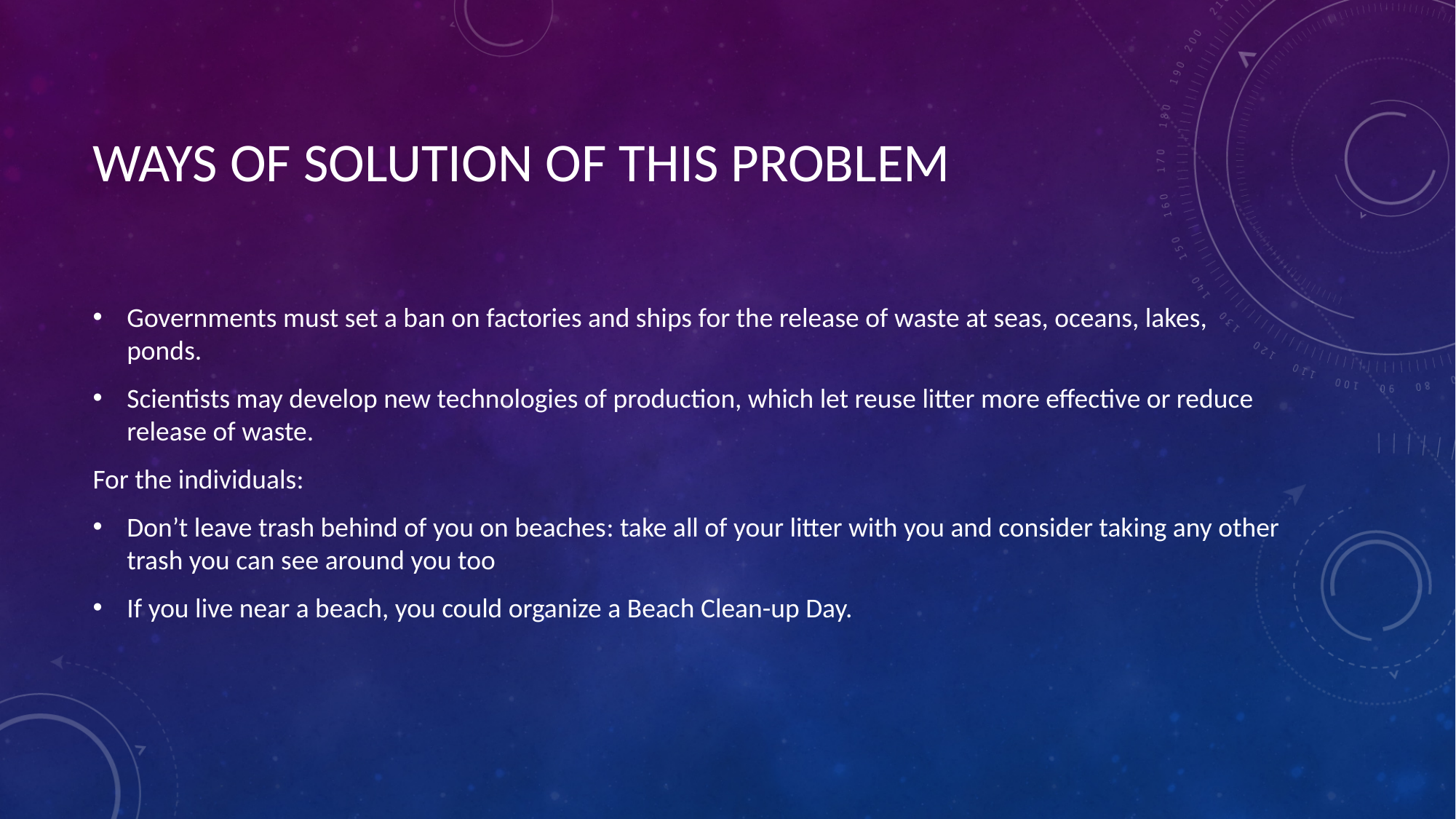

# Ways of solution of this problem

Governments must set a ban on factories and ships for the release of waste at seas, oceans, lakes, ponds.
Scientists may develop new technologies of production, which let reuse litter more effective or reduce release of waste.
For the individuals:
Don’t leave trash behind of you on beaches: take all of your litter with you and consider taking any other trash you can see around you too
If you live near a beach, you could organize a Beach Clean-up Day.